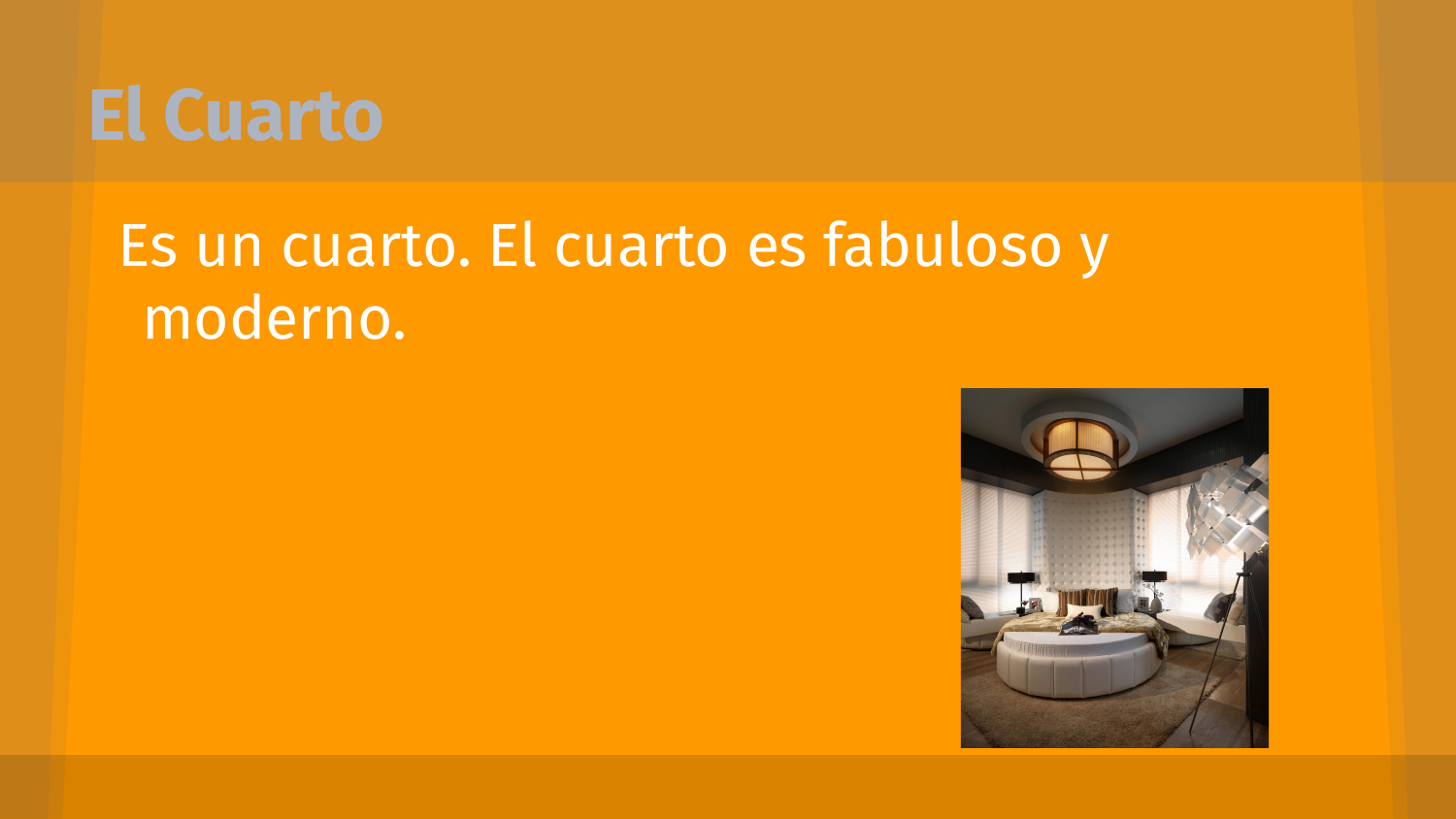

# El Cuarto
Es un cuarto. El cuarto es fabuloso y moderno.